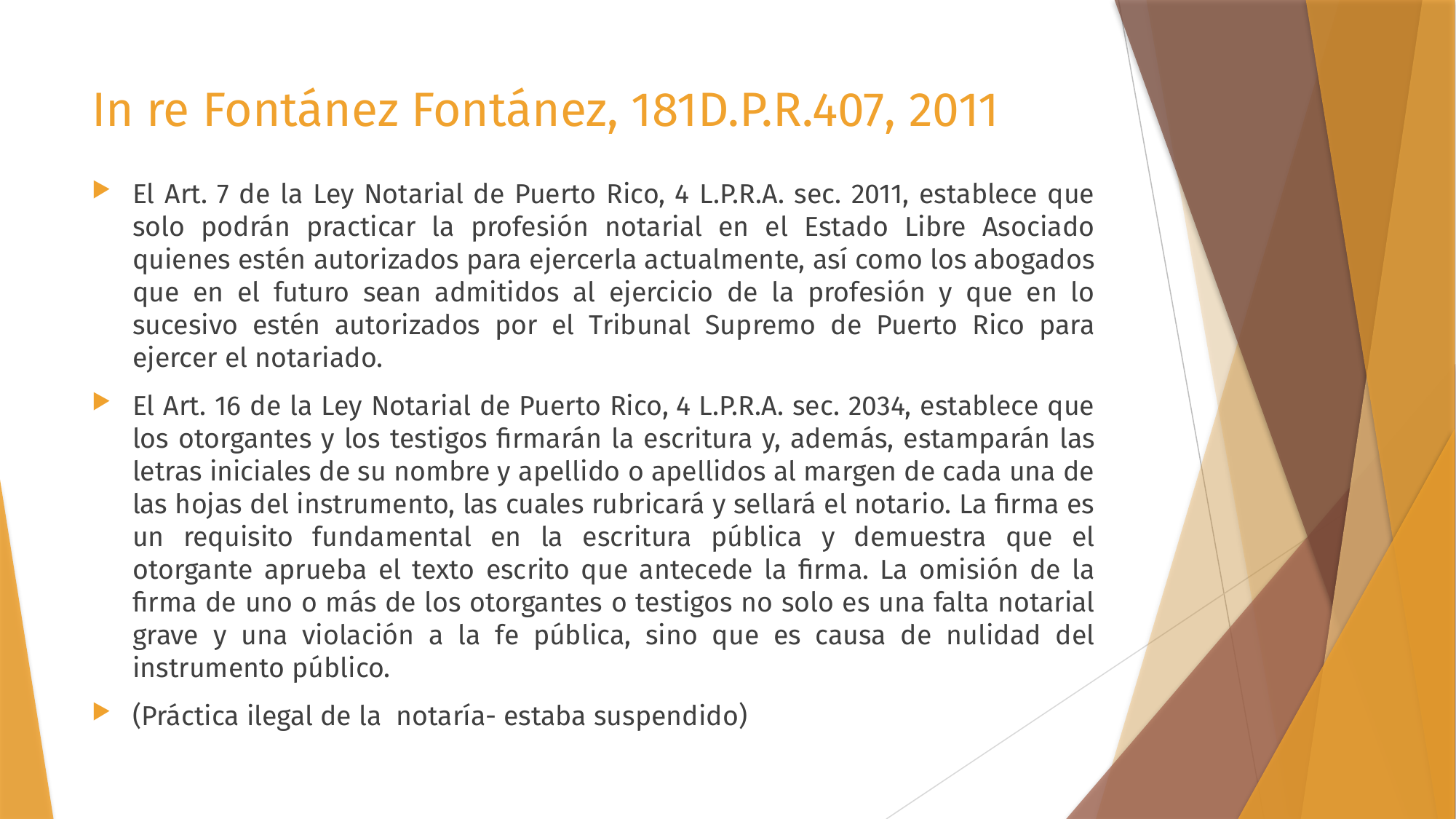

# In re Fontánez Fontánez, 181D.P.R.407, 2011
El Art. 7 de la Ley Notarial de Puerto Rico, 4 L.P.R.A. sec. 2011, establece que solo podrán practicar la profesión notarial en el Estado Libre Asociado quienes estén autorizados para ejercerla actualmente, así como los abogados que en el futuro sean admitidos al ejercicio de la profesión y que en lo sucesivo estén autorizados por el Tribunal Supremo de Puerto Rico para ejercer el notariado.
El Art. 16 de la Ley Notarial de Puerto Rico, 4 L.P.R.A. sec. 2034, establece que los otorgantes y los testigos firmarán la escritura y, además, estamparán las letras iniciales de su nombre y apellido o apellidos al margen de cada una de las hojas del instrumento, las cuales rubricará y sellará el notario. La firma es un requisito fundamental en la escritura pública y demuestra que el otorgante aprueba el texto escrito que antecede la firma. La omisión de la firma de uno o más de los otorgantes o testigos no solo es una falta notarial grave y una violación a la fe pública, sino que es causa de nulidad del instrumento público.
(Práctica ilegal de la  notaría- estaba suspendido)